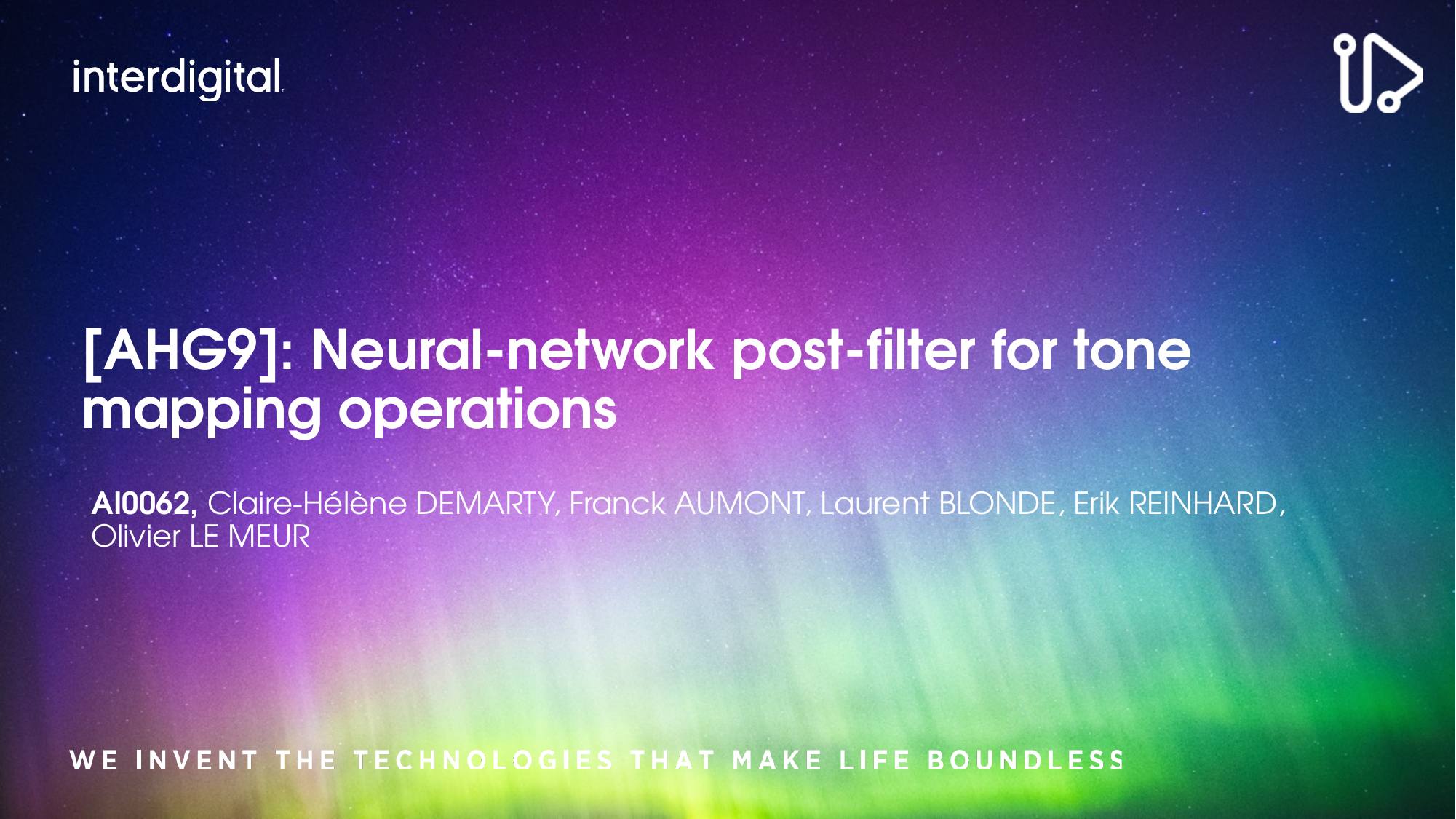

# [AHG9]: Neural-network post-filter for tone mapping operations
AI0062, Claire-Hélène DEMARTY, Franck AUMONT, Laurent BLONDE, Erik REINHARD, Olivier LE MEUR